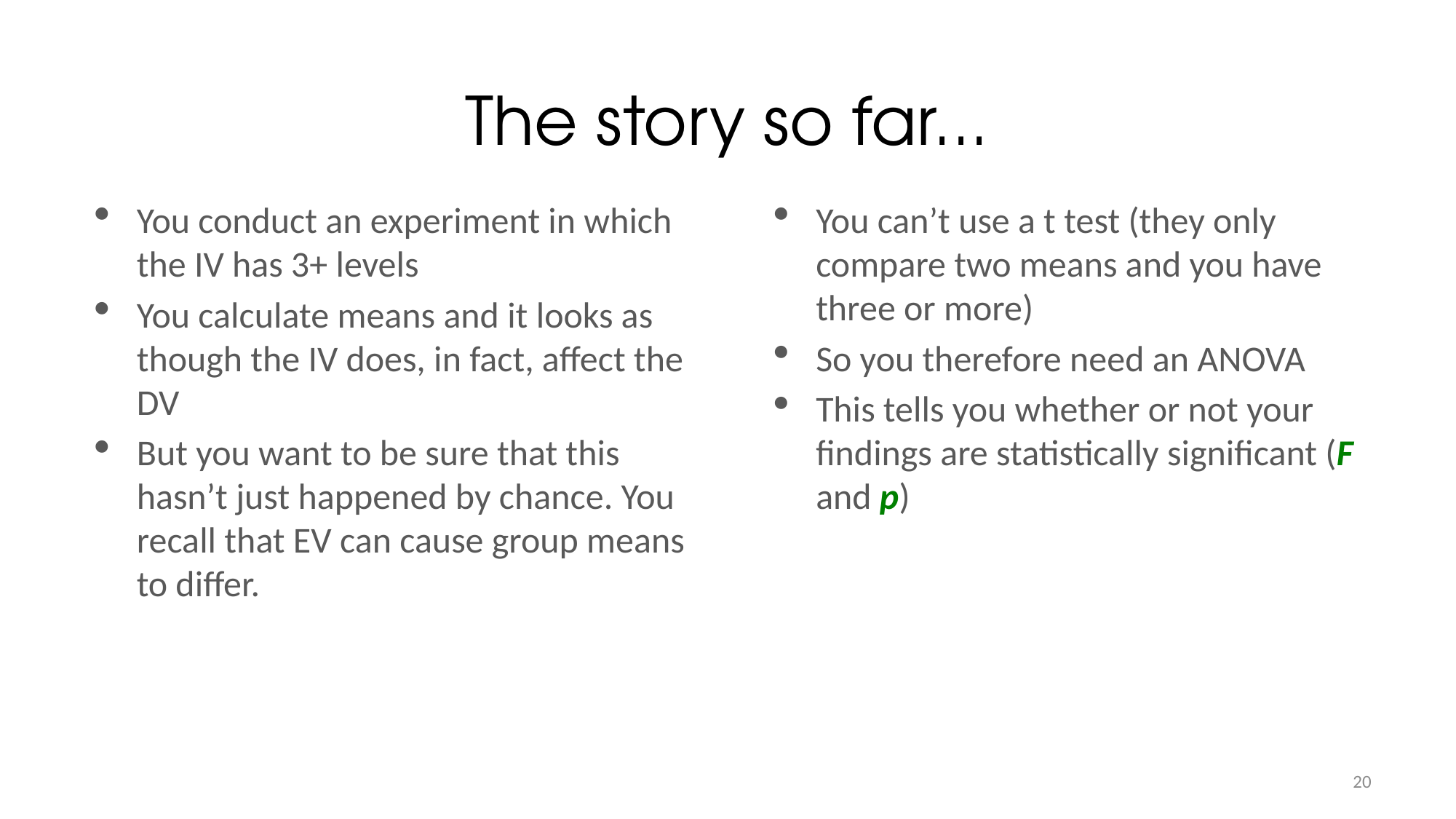

# The story so far...
You conduct an experiment in which the IV has 3+ levels
You calculate means and it looks as though the IV does, in fact, affect the DV
But you want to be sure that this hasn’t just happened by chance. You recall that EV can cause group means to differ.
You can’t use a t test (they only compare two means and you have three or more)
So you therefore need an ANOVA
This tells you whether or not your findings are statistically significant (F and p)
20